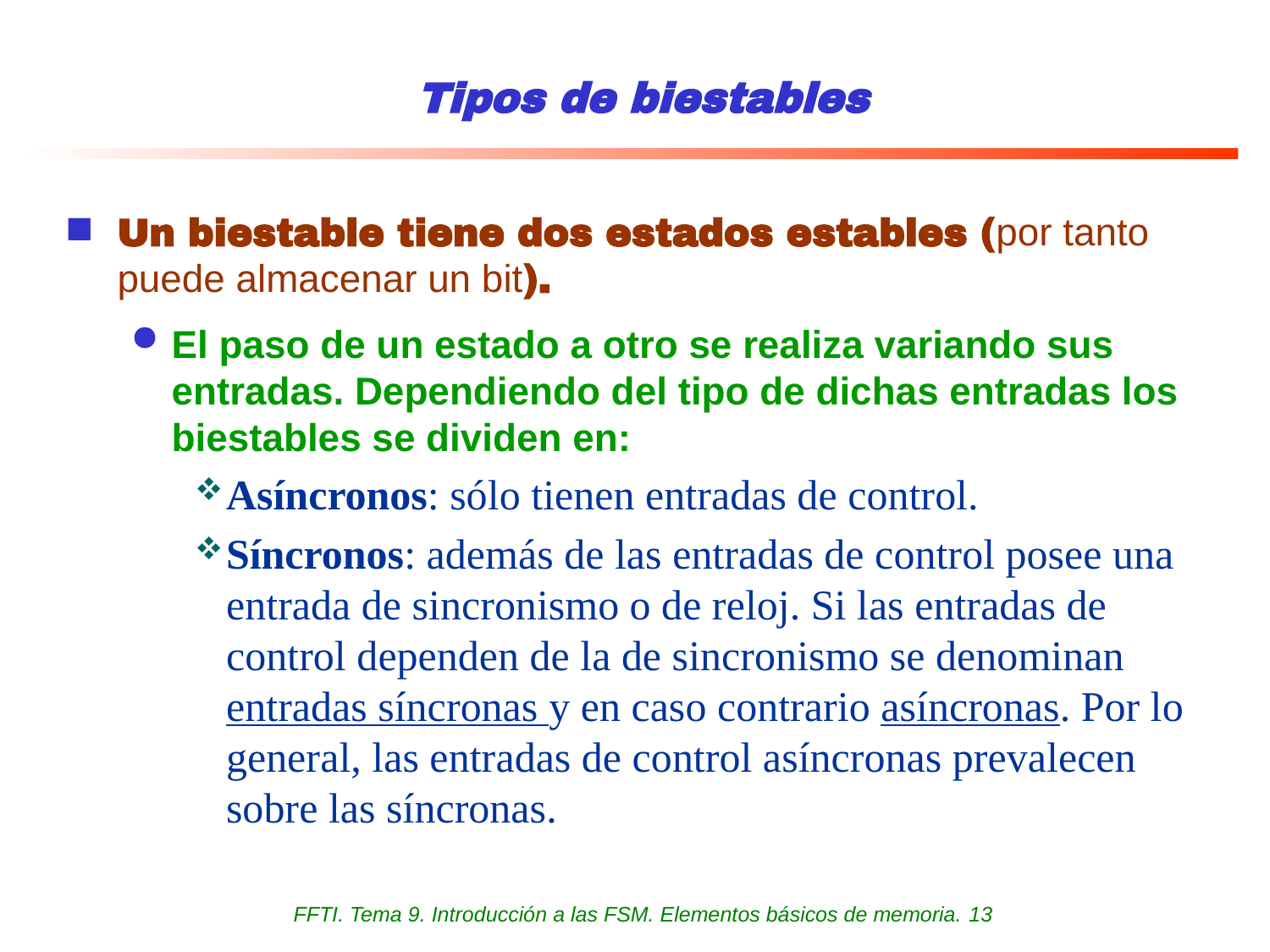

# Tipos de biestables
Un biestable tiene dos estados estables (por tanto puede almacenar un bit).
El paso de un estado a otro se realiza variando sus entradas. Dependiendo del tipo de dichas entradas los biestables se dividen en:
Asíncronos: sólo tienen entradas de control.
Síncronos: además de las entradas de control posee una entrada de sincronismo o de reloj. Si las entradas de control dependen de la de sincronismo se denominan entradas síncronas y en caso contrario asíncronas. Por lo general, las entradas de control asíncronas prevalecen sobre las síncronas.
FFTI. Tema 9. Introducción a las FSM. Elementos básicos de memoria. 13